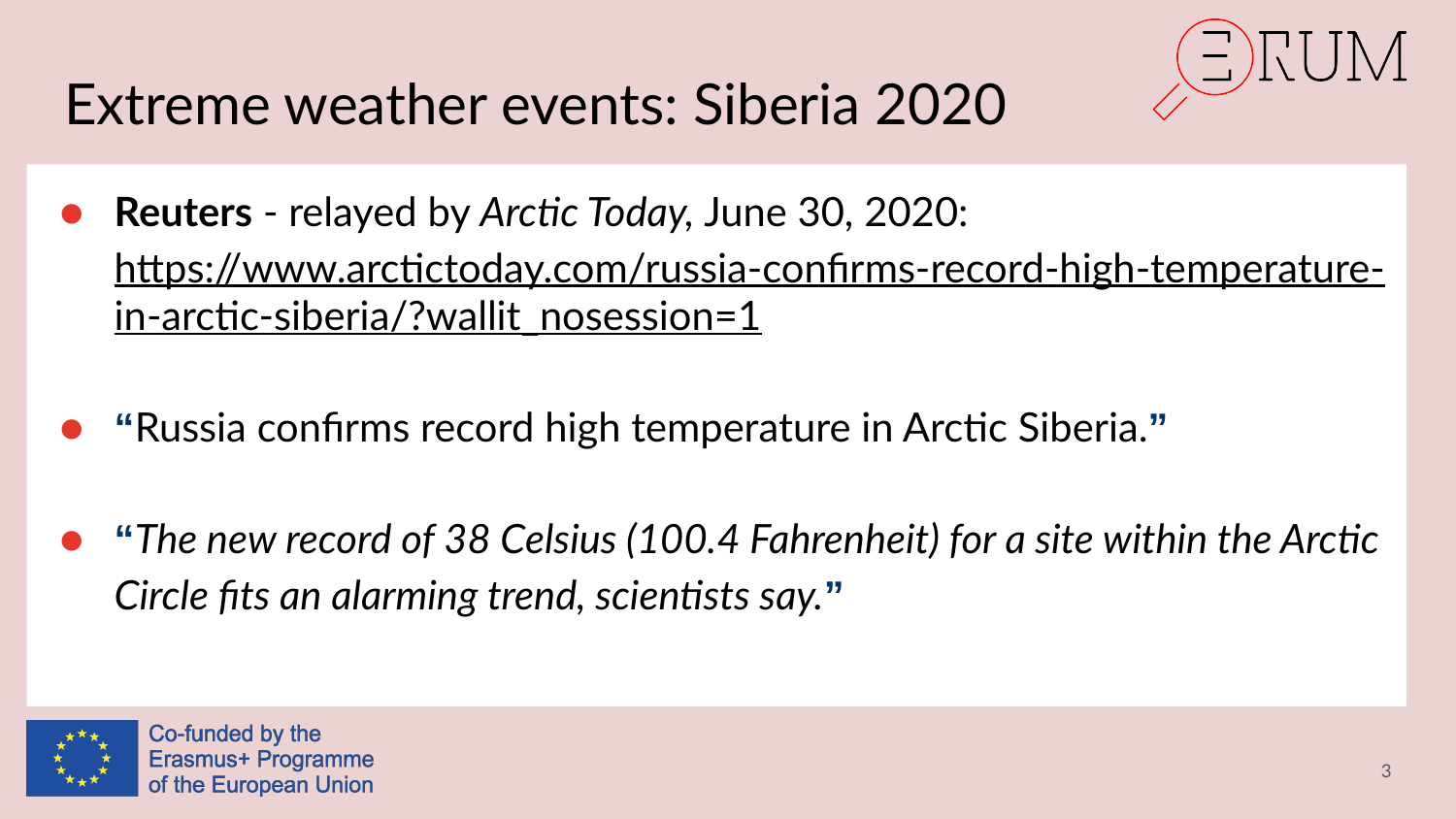

# Extreme weather events: Siberia 2020
Reuters - relayed by Arctic Today, June 30, 2020: https://www.arctictoday.com/russia-confirms-record-high-temperature-in-arctic-siberia/?wallit_nosession=1

“Russia confirms record high temperature in Arctic Siberia.”

“The new record of 38 Celsius (100.4 Fahrenheit) for a site within the Arctic Circle fits an alarming trend, scientists say.”

3